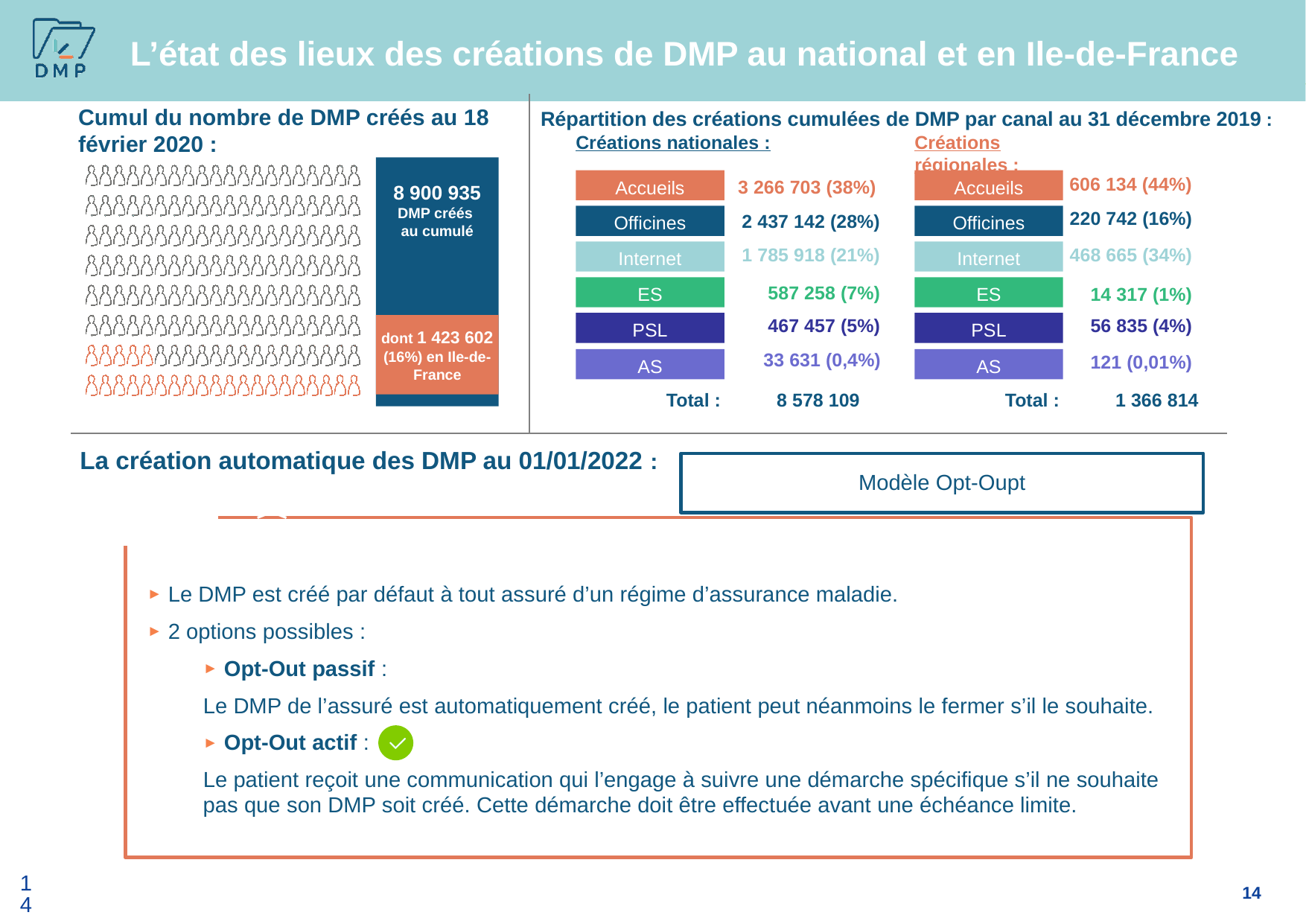

L’état des lieux des créations de DMP au national et en Ile-de-France
Cumul du nombre de DMP créés au 18 février 2020 :
Répartition des créations cumulées de DMP par canal au 31 décembre 2019 :
Créations nationales :
Créations régionales :

8 900 935
DMP créés
au cumulé

606 134 (44%)
Accueils
220 742 (16%)
Officines
468 665 (34%)
Internet
14 317 (1%)
ES
56 835 (4%)
PSL
121 (0,01%)
AS
Total :
1 366 814
3 266 703 (38%)
Accueils
2 437 142 (28%)
Officines
1 785 918 (21%)
Internet
587 258 (7%)
ES
467 457 (5%)
PSL
dont 1 423 602 (16%) en Ile-de-France
33 631 (0,4%)
AS
Total :
8 578 109
La création automatique des DMP au 01/01/2022 :
Modèle Opt-Oupt

Le DMP est créé par défaut à tout assuré d’un régime d’assurance maladie.
2 options possibles :
Opt-Out passif :
Le DMP de l’assuré est automatiquement créé, le patient peut néanmoins le fermer s’il le souhaite.
Opt-Out actif :
Le patient reçoit une communication qui l’engage à suivre une démarche spécifique s’il ne souhaite pas que son DMP soit créé. Cette démarche doit être effectuée avant une échéance limite.

14